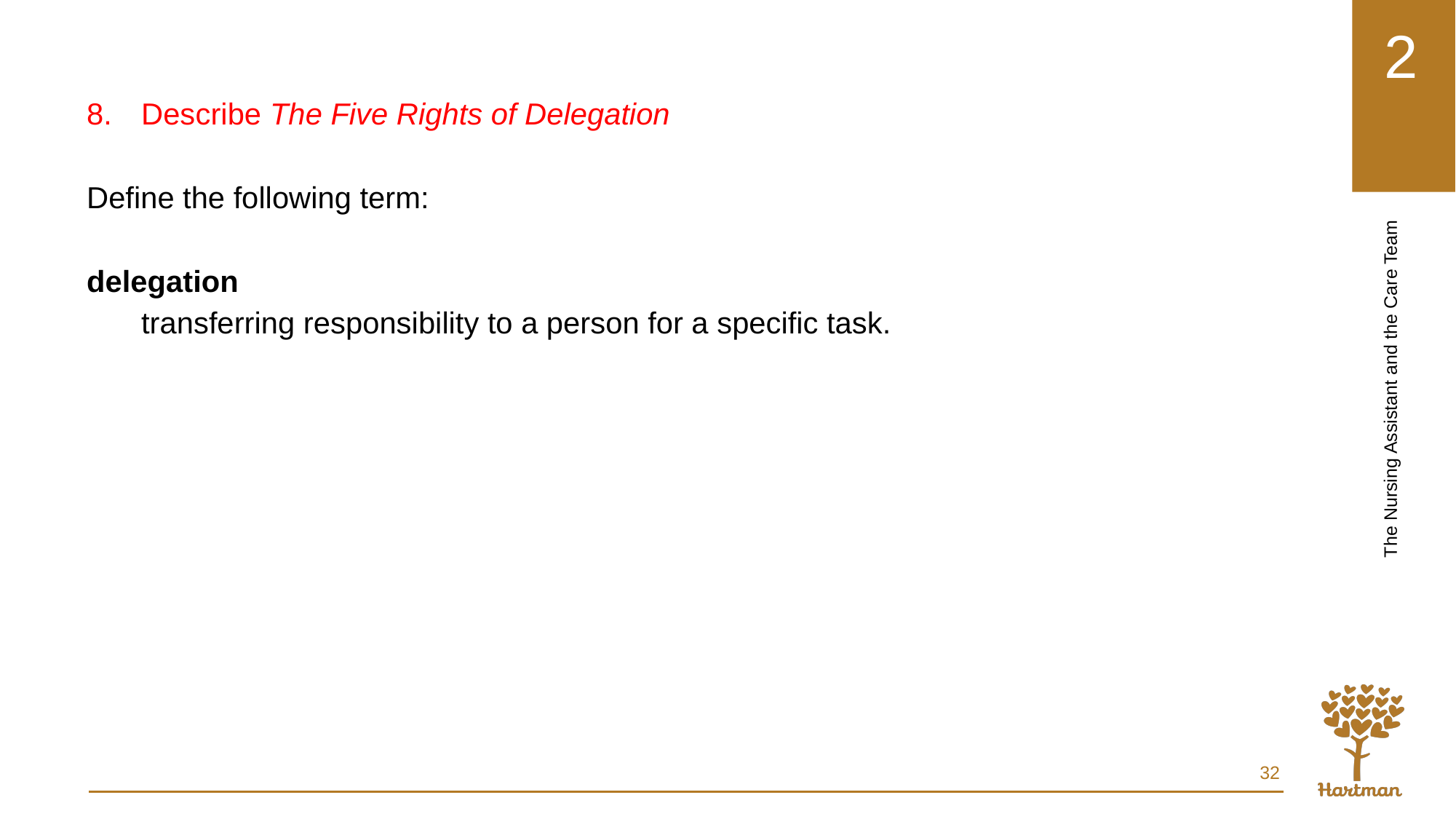

Describe The Five Rights of Delegation

Define the following term:

delegation
transferring responsibility to a person for a specific task.

32